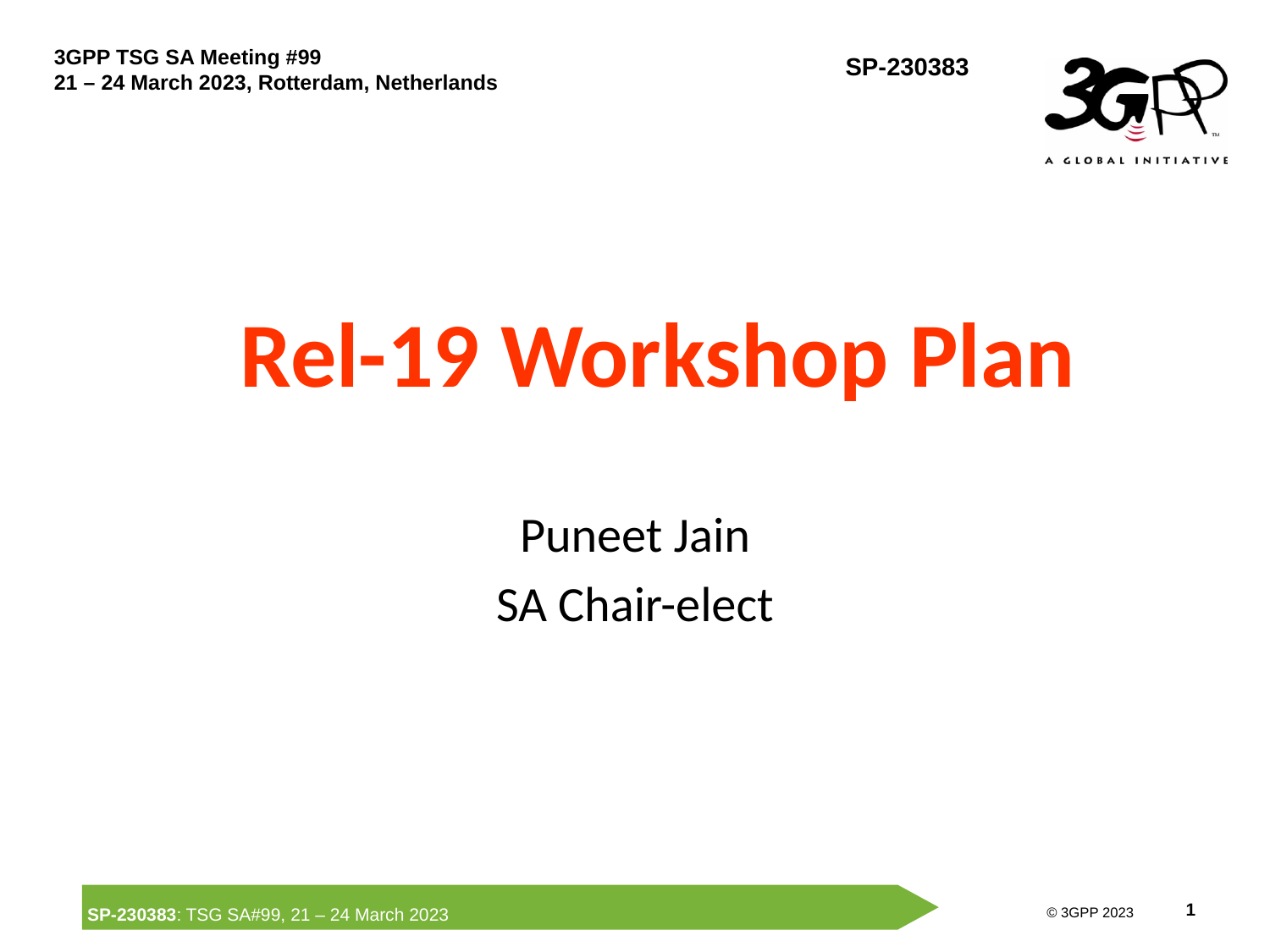

Rel-19 Workshop Plan
Puneet Jain
SA Chair-elect